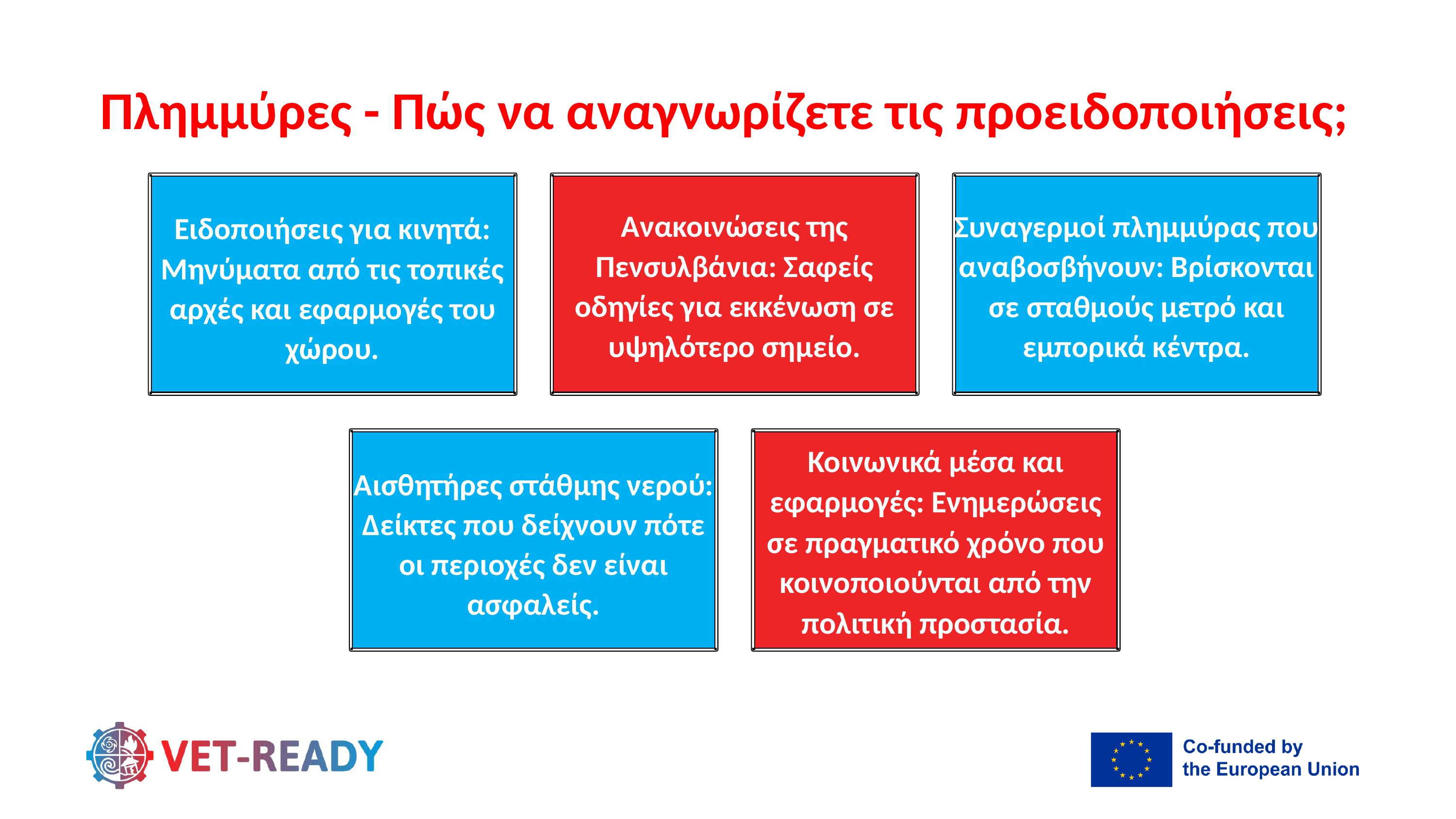

Πλημμύρες - Πώς να αναγνωρίζετε τις προειδοποιήσεις;

Ειδοποιήσεις για κινητά: Μηνύματα από τις τοπικές αρχές και εφαρμογές του χώρου.

Ανακοινώσεις της Πενσυλβάνια: Σαφείς οδηγίες για εκκένωση σε υψηλότερο σημείο.

Συναγερμοί πλημμύρας που αναβοσβήνουν: Βρίσκονται σε σταθμούς μετρό και εμπορικά κέντρα.

Αισθητήρες στάθμης νερού: Δείκτες που δείχνουν πότε οι περιοχές δεν είναι ασφαλείς.

Κοινωνικά μέσα και εφαρμογές: Ενημερώσεις σε πραγματικό χρόνο που κοινοποιούνται από την πολιτική προστασία.